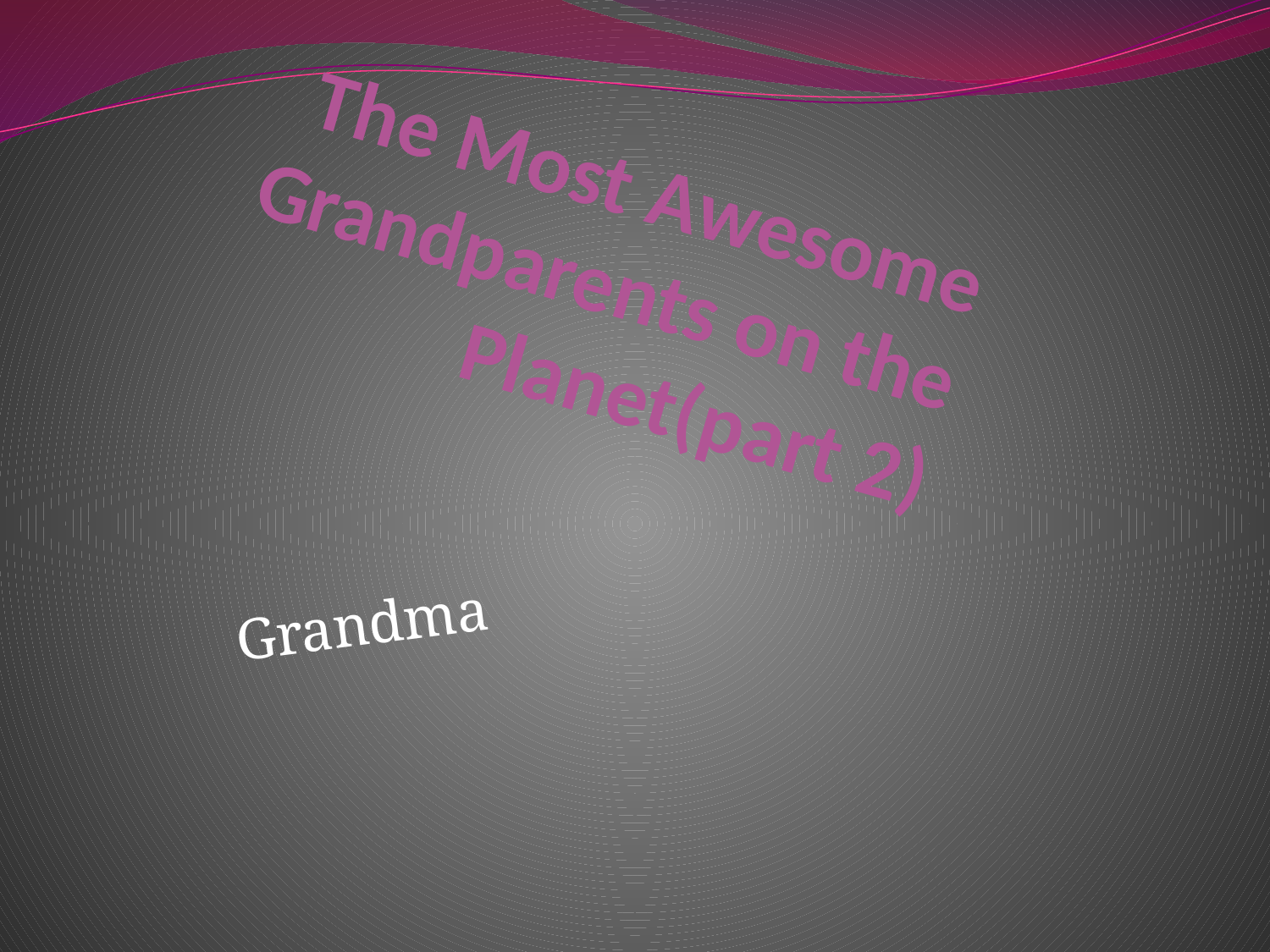

# The Most Awesome Grandparents on the Planet(part 2)
Grandma